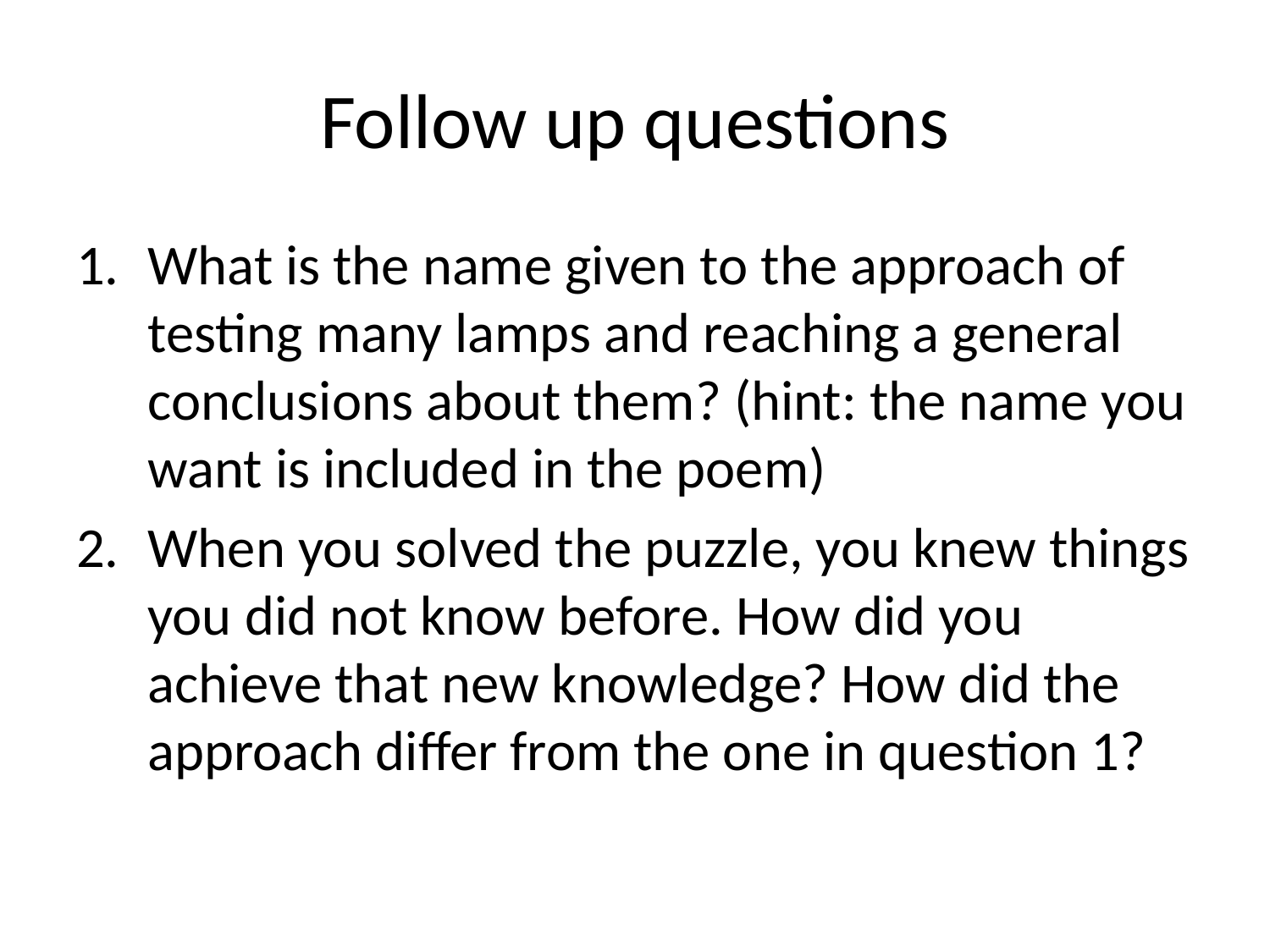

# Follow up questions
What is the name given to the approach of testing many lamps and reaching a general conclusions about them? (hint: the name you want is included in the poem)
When you solved the puzzle, you knew things you did not know before. How did you achieve that new knowledge? How did the approach differ from the one in question 1?